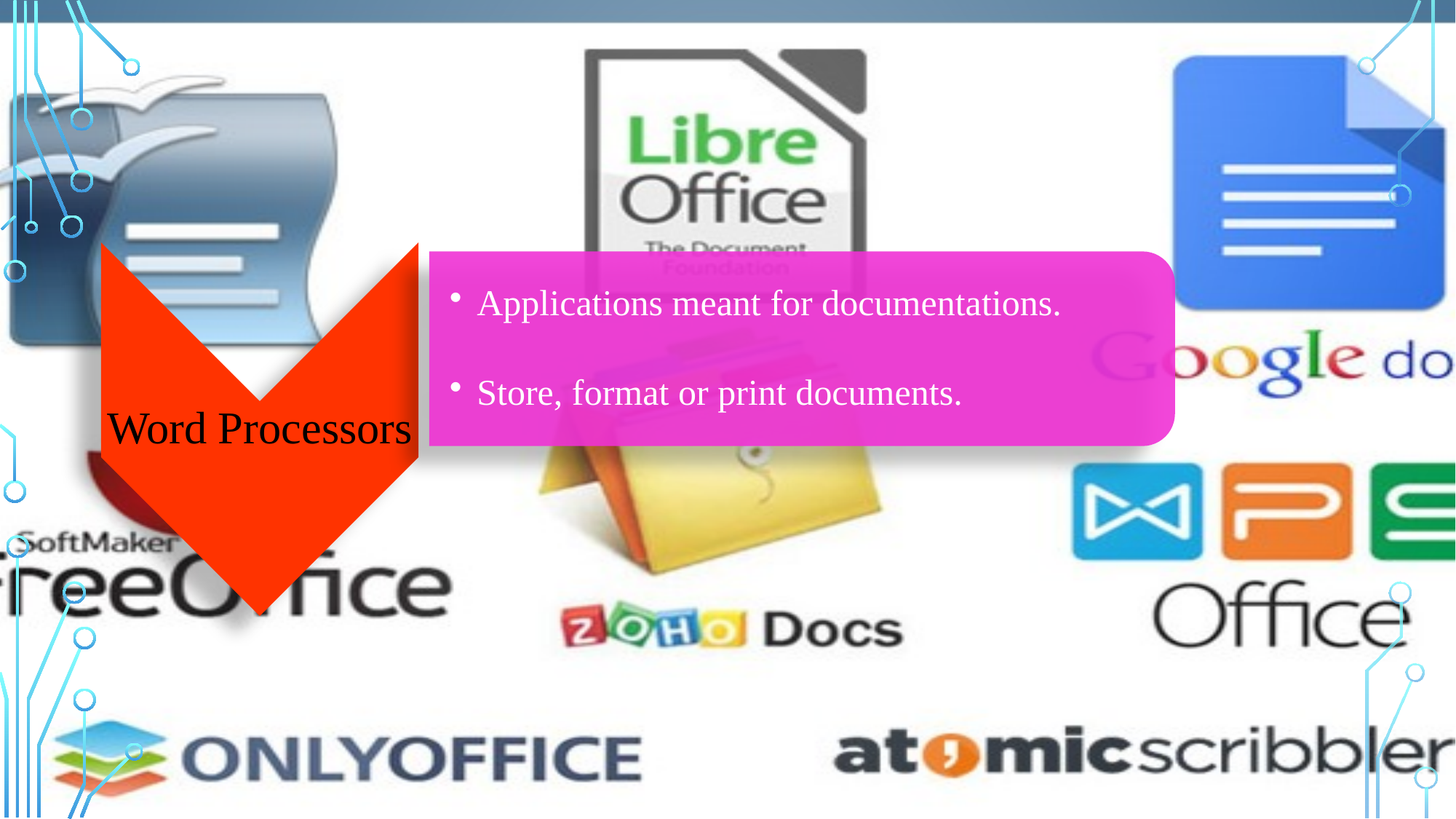

Word Processors
Applications meant for documentations.

Store, format or print documents.